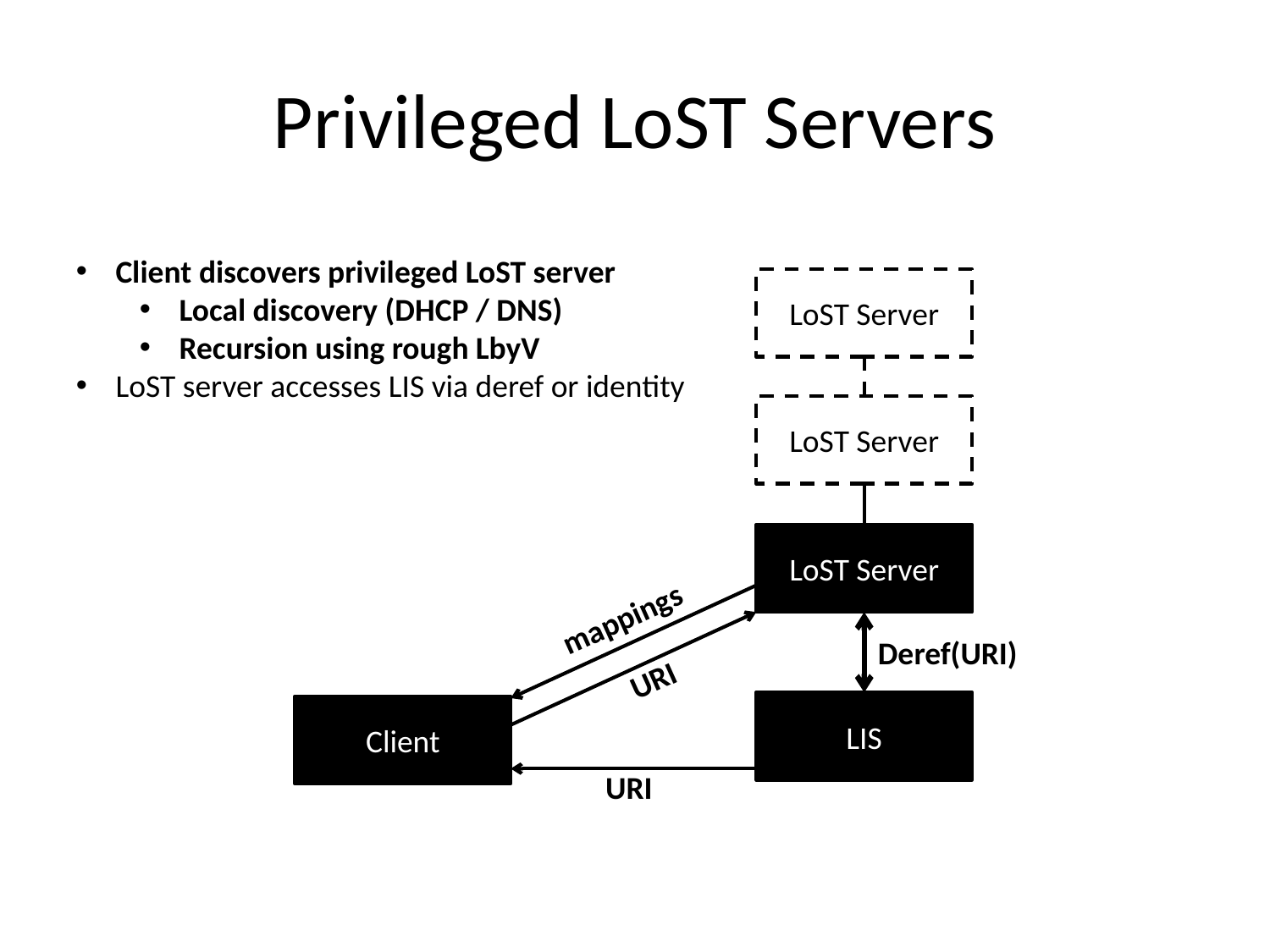

# Privileged LoST Servers
Client discovers privileged LoST server
Local discovery (DHCP / DNS)
Recursion using rough LbyV
LoST server accesses LIS via deref or identity
LoST Server
LoST Server
LoST Server
mappings
Deref(URI)
URI
LIS
Client
URI